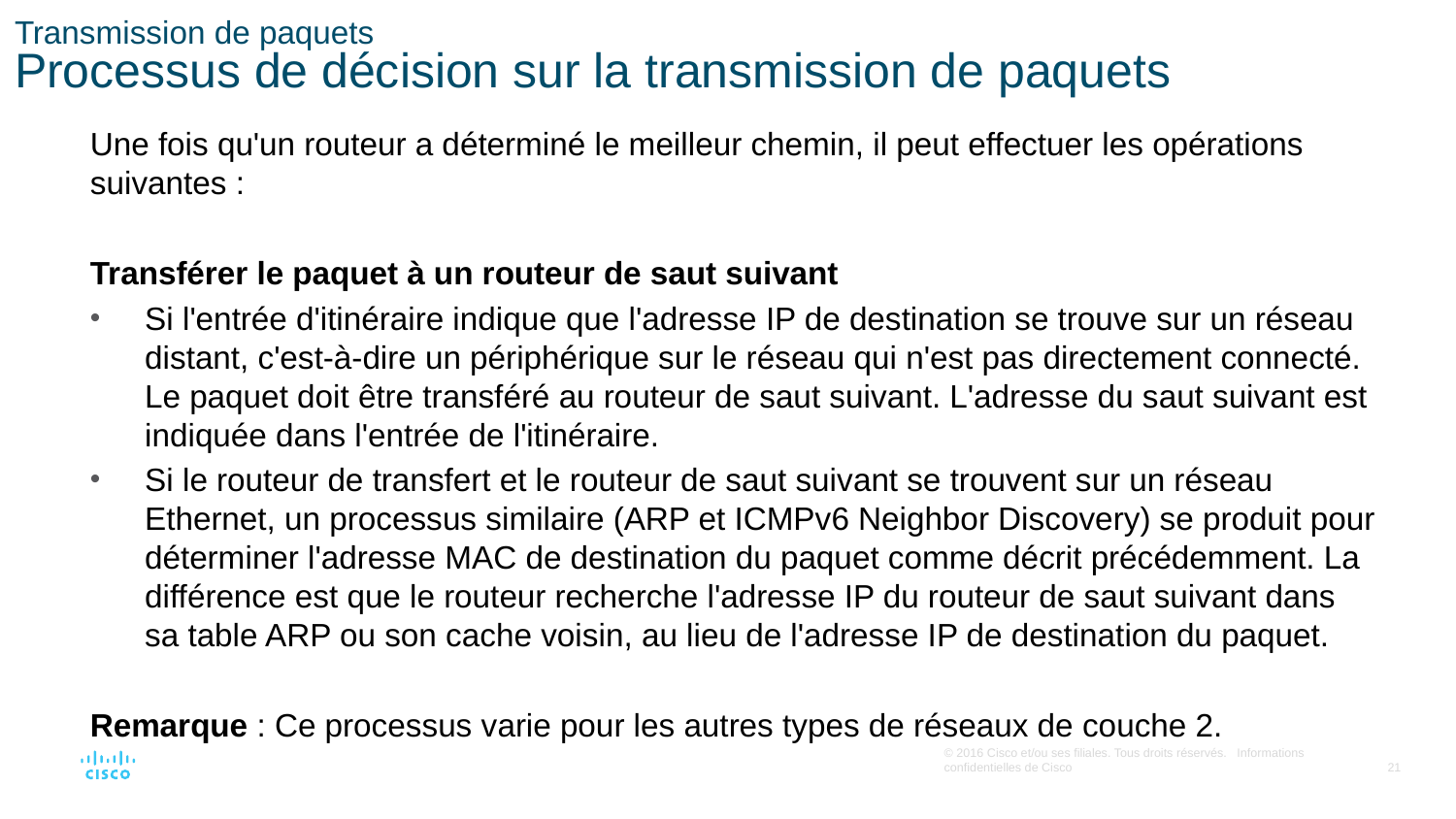

# Transmission de paquets Processus de décision sur la transmission de paquets
Une fois qu'un routeur a déterminé le meilleur chemin, il peut effectuer les opérations suivantes :

Transférer le paquet à un routeur de saut suivant
Si l'entrée d'itinéraire indique que l'adresse IP de destination se trouve sur un réseau distant, c'est-à-dire un périphérique sur le réseau qui n'est pas directement connecté. Le paquet doit être transféré au routeur de saut suivant. L'adresse du saut suivant est indiquée dans l'entrée de l'itinéraire.
Si le routeur de transfert et le routeur de saut suivant se trouvent sur un réseau Ethernet, un processus similaire (ARP et ICMPv6 Neighbor Discovery) se produit pour déterminer l'adresse MAC de destination du paquet comme décrit précédemment. La différence est que le routeur recherche l'adresse IP du routeur de saut suivant dans sa table ARP ou son cache voisin, au lieu de l'adresse IP de destination du paquet.

Remarque : Ce processus varie pour les autres types de réseaux de couche 2.